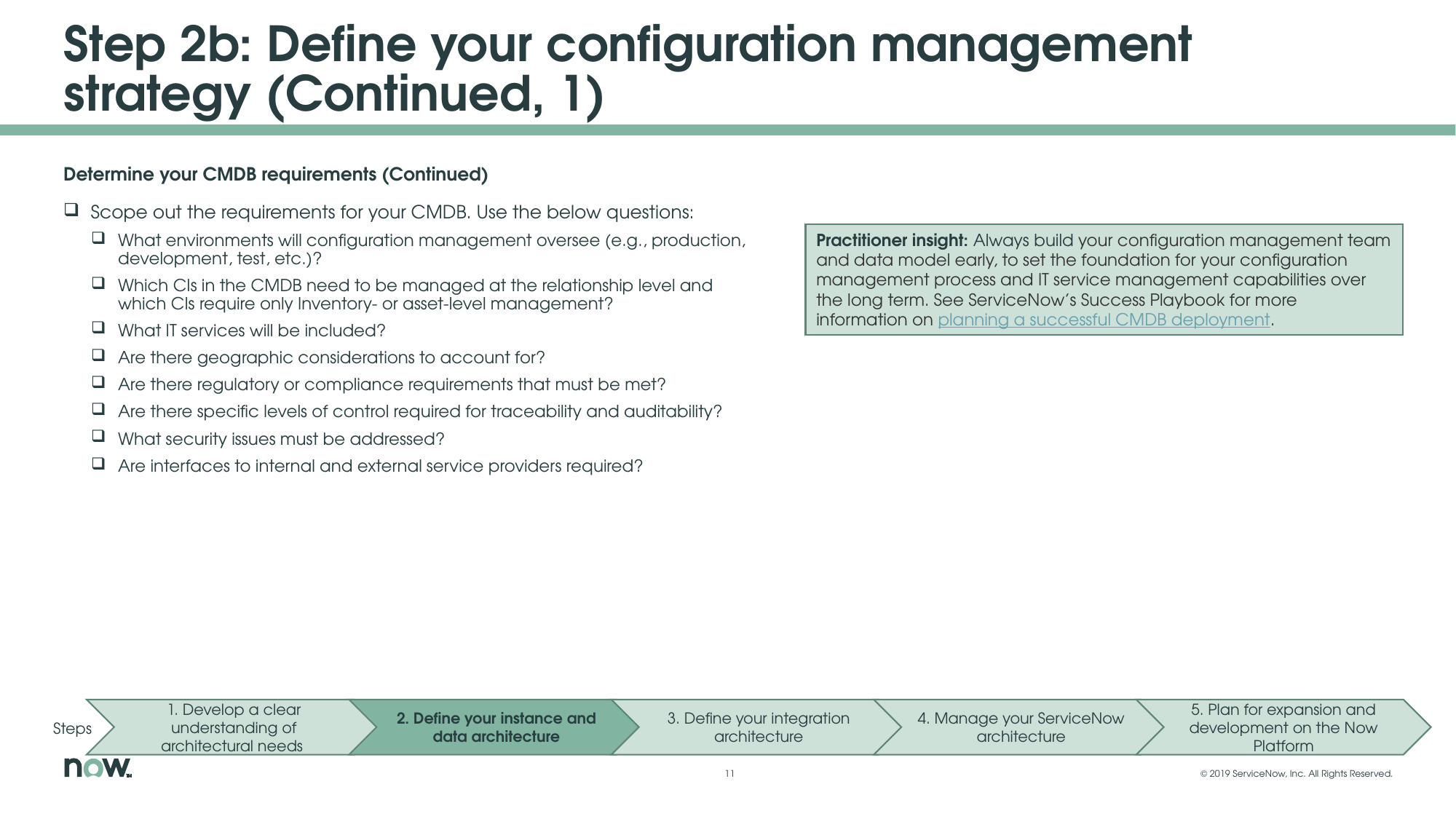

# Step 2b: Define your configuration management strategy (Continued, 1)

Determine your CMDB requirements (Continued)
Scope out the requirements for your CMDB. Use the below questions:
What environments will configuration management oversee (e.g., production, development, test, etc.)?
Which CIs in the CMDB need to be managed at the relationship level and which CIs require only Inventory- or asset-level management?
What IT services will be included?
Are there geographic considerations to account for?
Are there regulatory or compliance requirements that must be met?
Are there specific levels of control required for traceability and auditability?
What security issues must be addressed?
Are interfaces to internal and external service providers required?
Practitioner insight: Always build your configuration management team and data model early, to set the foundation for your configuration management process and IT service management capabilities over the long term. See ServiceNow’s Success Playbook for more information on planning a successful CMDB deployment.
1. Develop a clear understanding of architectural needs
2. Define your instance and data architecture
3. Define your integration architecture
4. Manage your ServiceNow architecture
5. Plan for expansion and development on the Now Platform
Steps